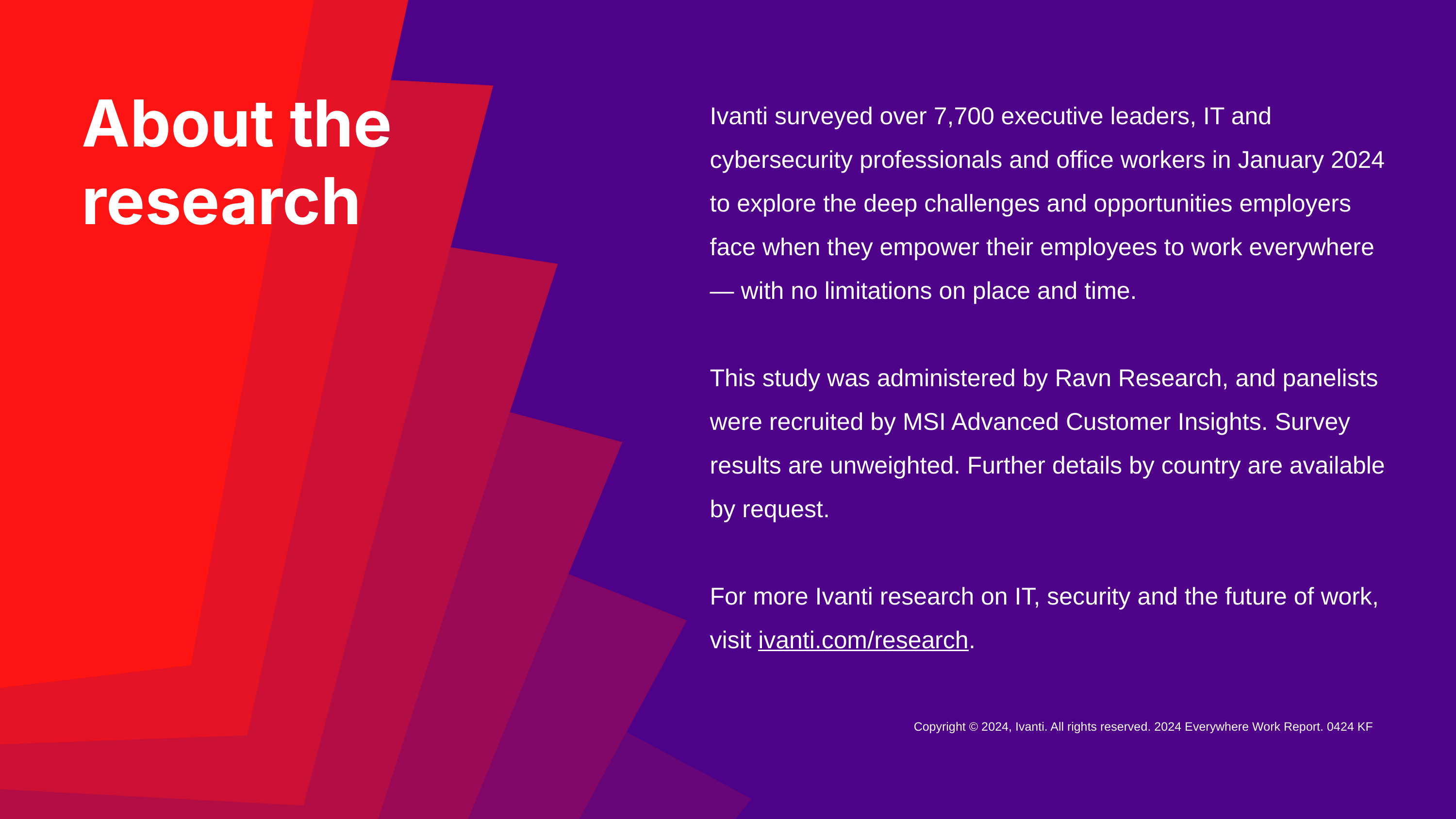

About the research
Ivanti surveyed over 7,700 executive leaders, IT and cybersecurity professionals‌‌ and office workers in January 2024 to explore the deep challenges and opportunities employers face when they empower their employees to work everywhere — with no limitations on place and time.

This study was administered by Ravn Research, and panelists were recruited by MSI Advanced Customer Insights. Survey results are unweighted. Further details by country are available by request.

For more Ivanti research on IT, security and the future of work, visit ivanti.com/research.

Copyright © 2024, Ivanti. All rights reserved. 2024 Everywhere Work Report. 0424 KF